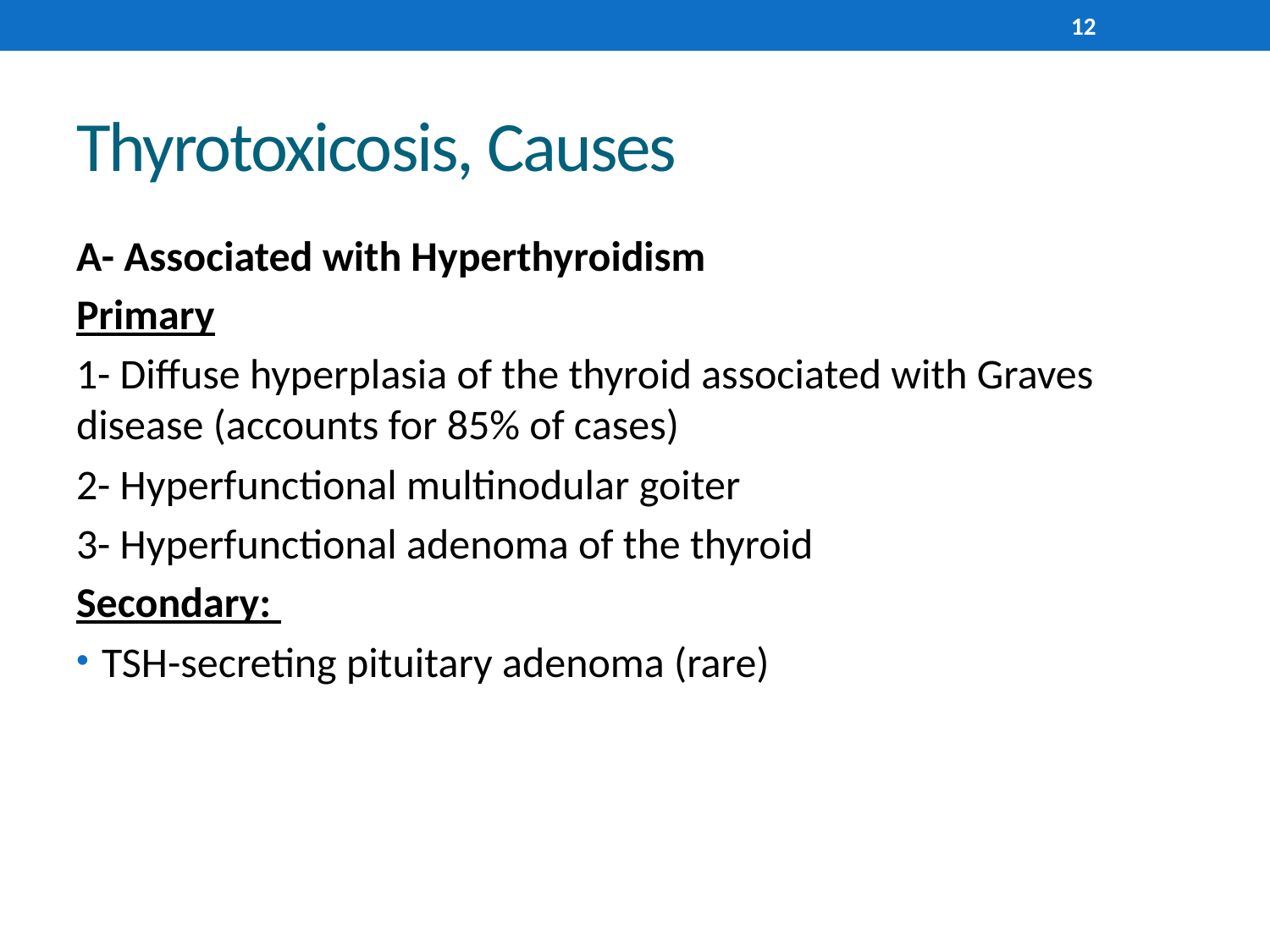

12
# Thyrotoxicosis, Causes
A- Associated with Hyperthyroidism
Primary
1- Diffuse hyperplasia of the thyroid associated with Graves disease (accounts for 85% of cases)
2- Hyperfunctional multinodular goiter
3- Hyperfunctional adenoma of the thyroid
Secondary:
TSH-secreting pituitary adenoma (rare)